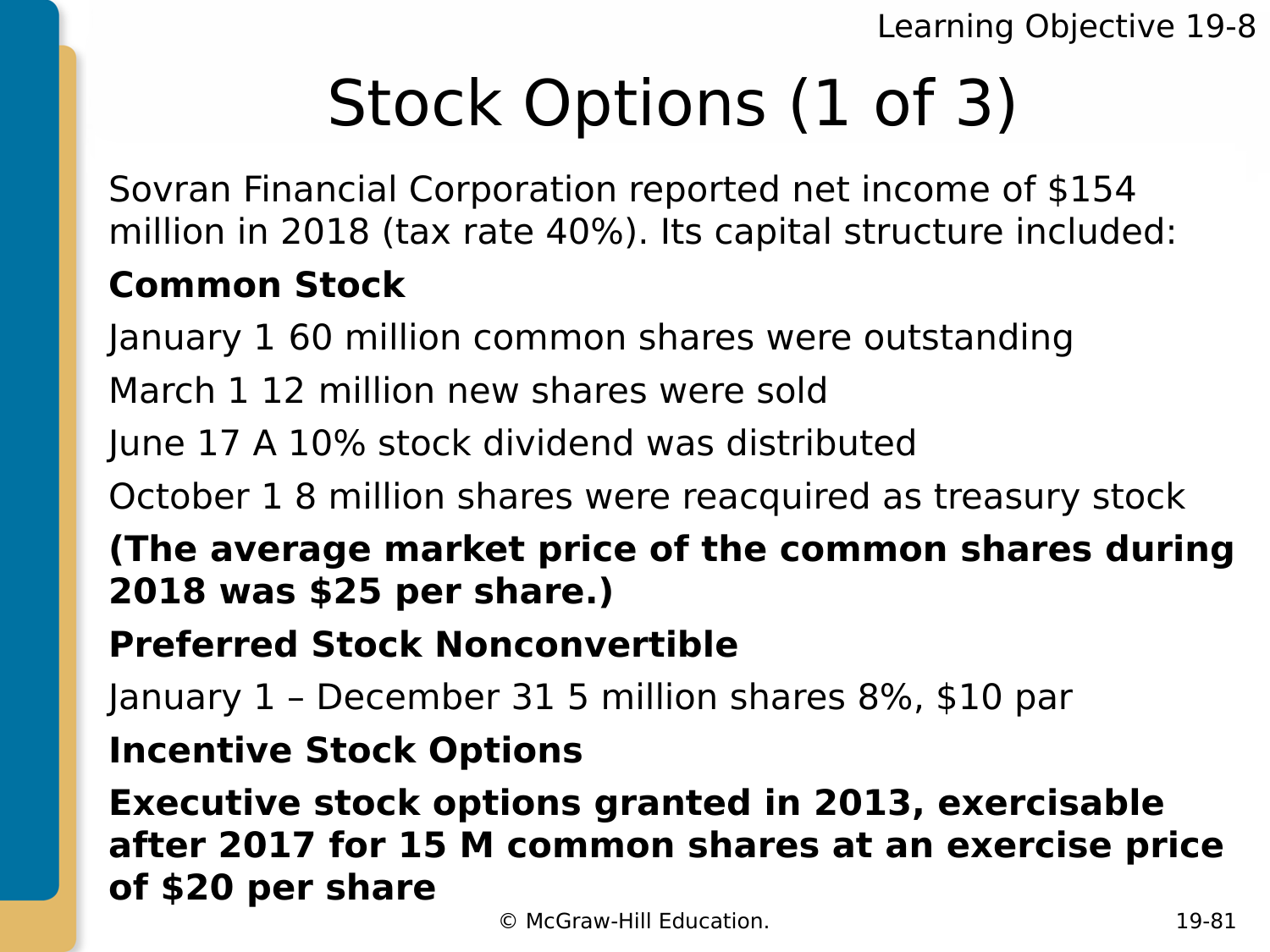

Learning Objective 19-8
# Stock Options (1 of 3)
Sovran Financial Corporation reported net income of $154 million in 2018 (tax rate 40%). Its capital structure included:
Common Stock
January 1 60 million common shares were outstanding
March 1 12 million new shares were sold
June 17 A 10% stock dividend was distributed
October 1 8 million shares were reacquired as treasury stock
(The average market price of the common shares during 2018 was $25 per share.)
Preferred Stock Nonconvertible
January 1 – December 31 5 million shares 8%, $10 par
Incentive Stock Options
Executive stock options granted in 2013, exercisable after 2017 for 15 M common shares at an exercise price of $20 per share